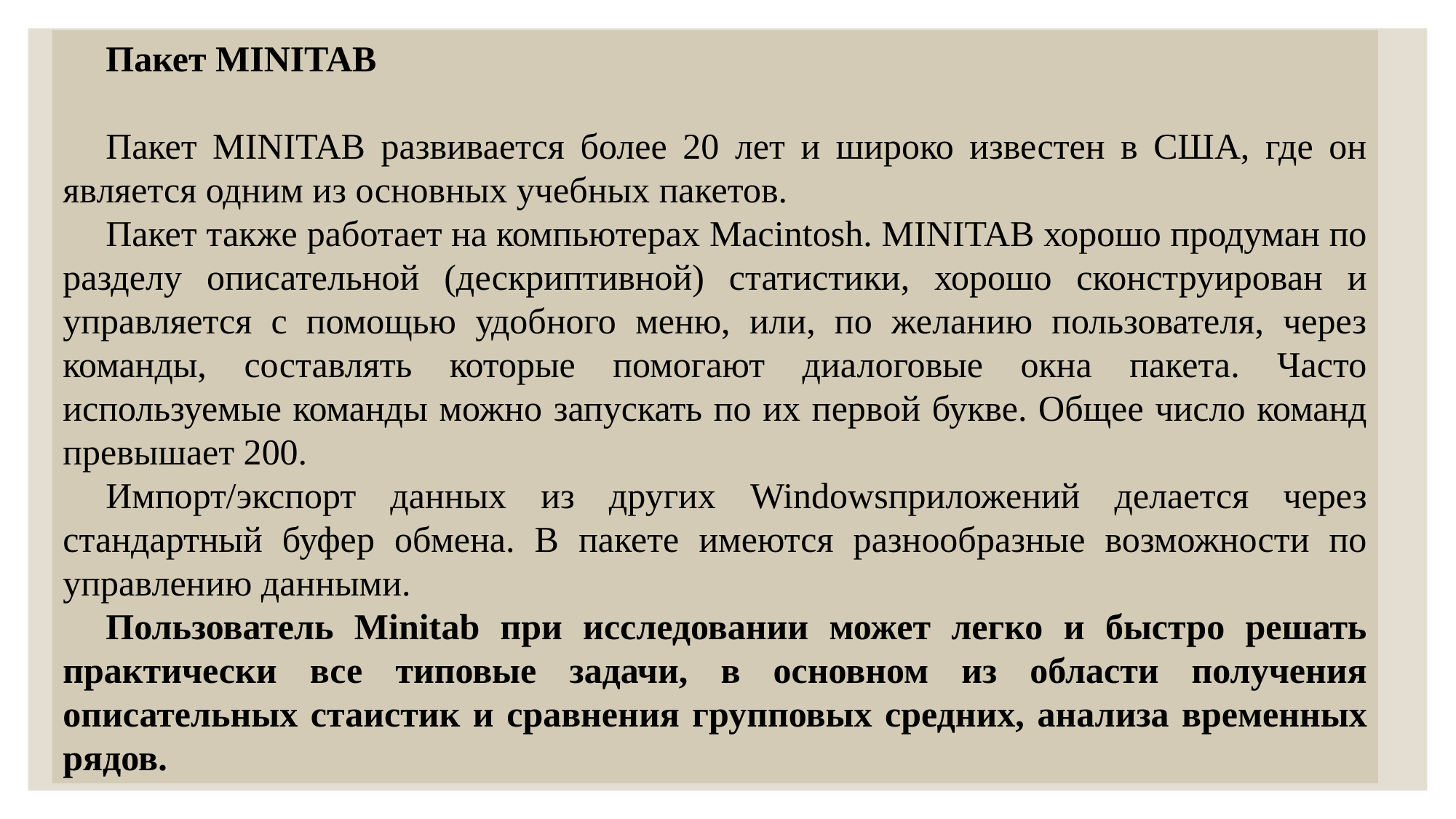

Пакет MINITAB

Пакет MINITAB развивается более 20 лет и широко известен в США, где он является одним из основных учебных пакетов.
Пакет также работает на компьютерах Macintosh. MINITAB хорошо продуман по разделу описательной (дескриптивной) статистики, хорошо сконструирован и управляется с помощью удобного меню, или, по желанию пользователя, через команды, составлять которые помогают диалоговые окна пакета. Часто используемые команды можно запускать по их первой букве. Общее число команд превышает 200.
Импорт/экспорт данных из других Windowsприложений делается через стандартный буфер обмена. В пакете имеются разнообразные возможности по управлению данными.
Пользователь Minitab при исследовании может легко и быстро решать практически все типовые задачи, в основном из области получения описательных стаистик и сравнения групповых средних, анализа временных рядов.